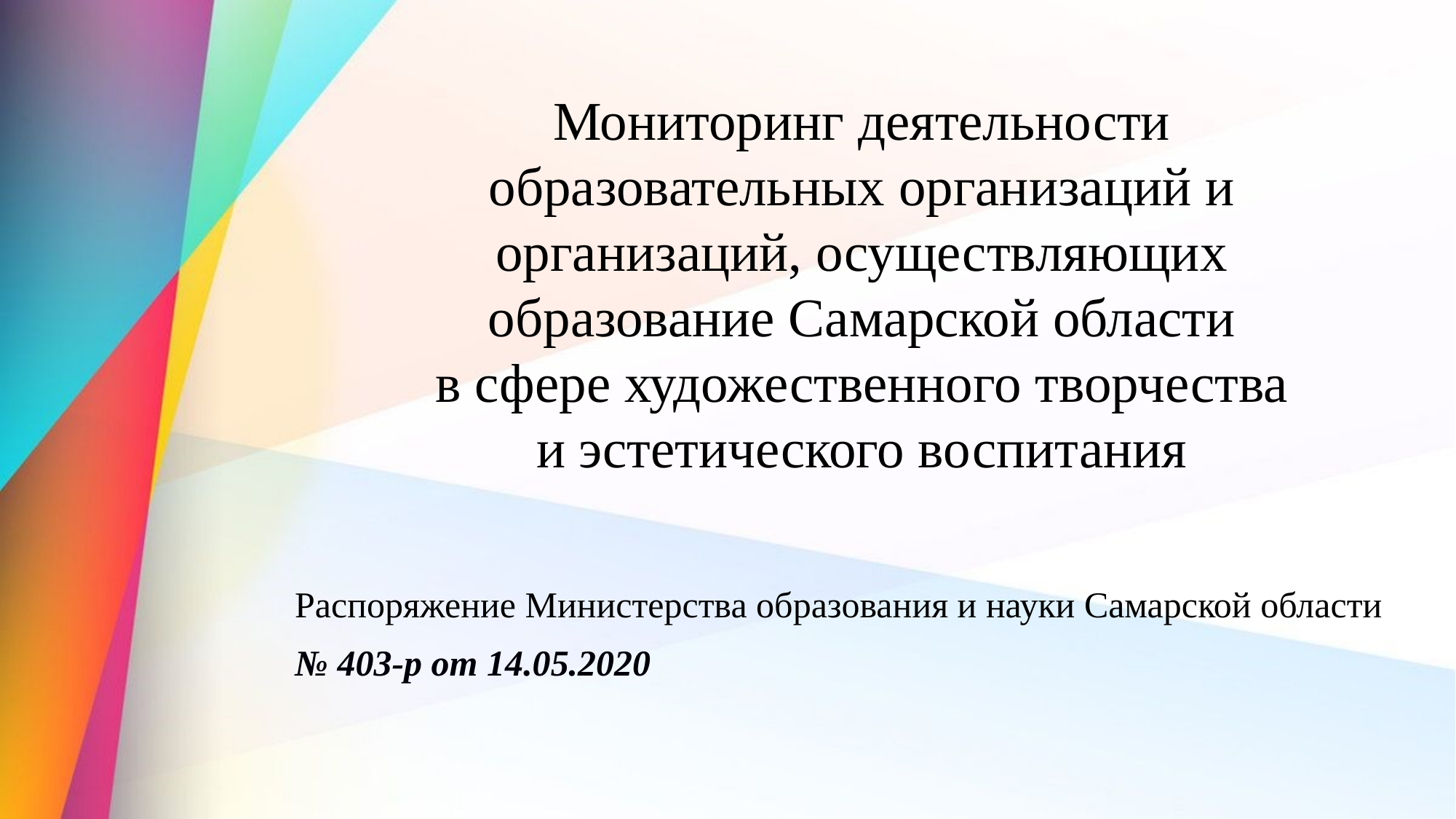

Мониторинг деятельности образовательных организаций и организаций, осуществляющих образование Самарской области
в сфере художественного творчества и эстетического воспитания
Распоряжение Министерства образования и науки Самарской области
№ 403-р от 14.05.2020